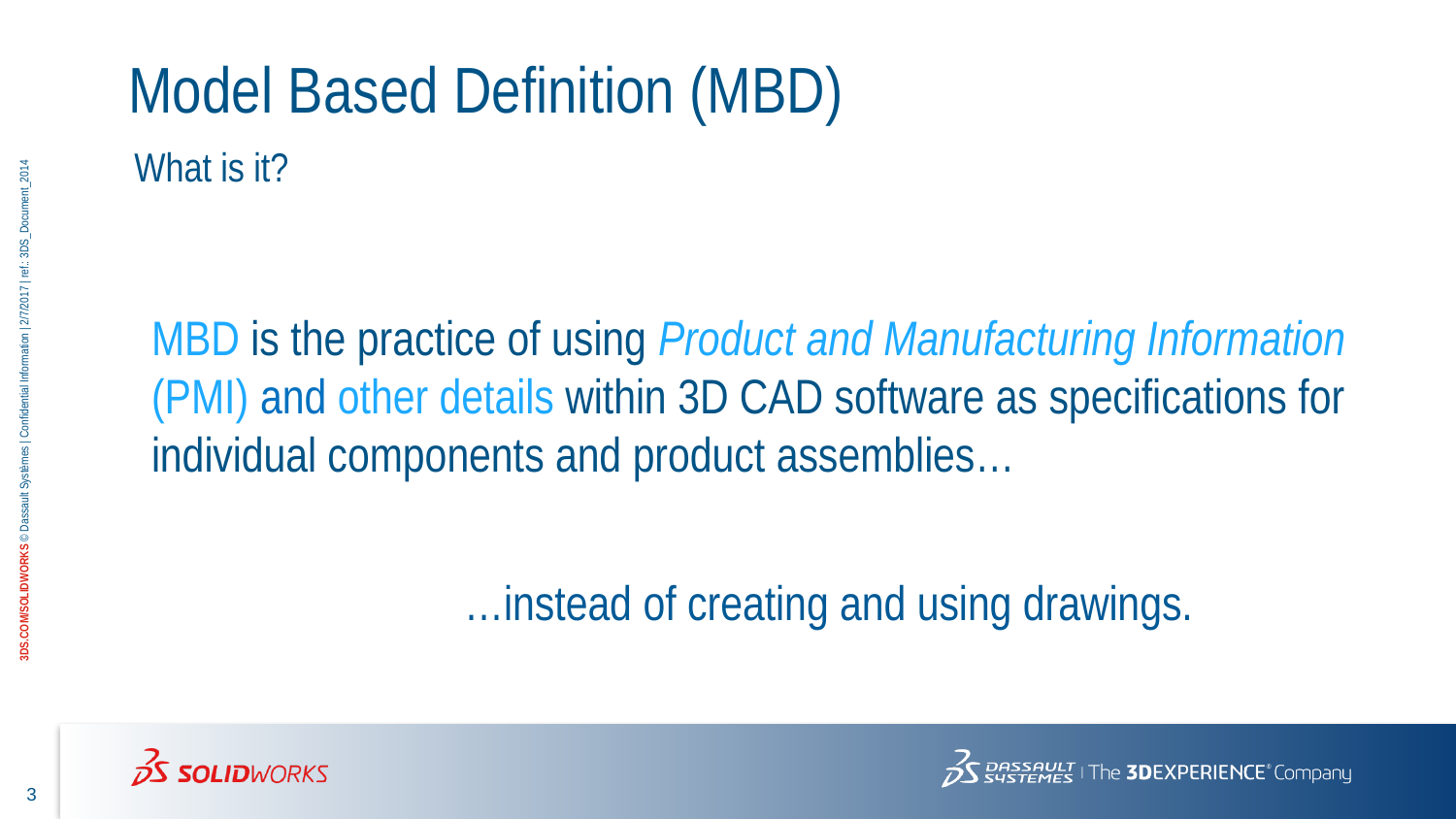

# Model Based Definition (MBD)
What is it?
MBD is the practice of using Product and Manufacturing Information (PMI) and other details within 3D CAD software as specifications for individual components and product assemblies…

                            …instead of creating and using drawings.